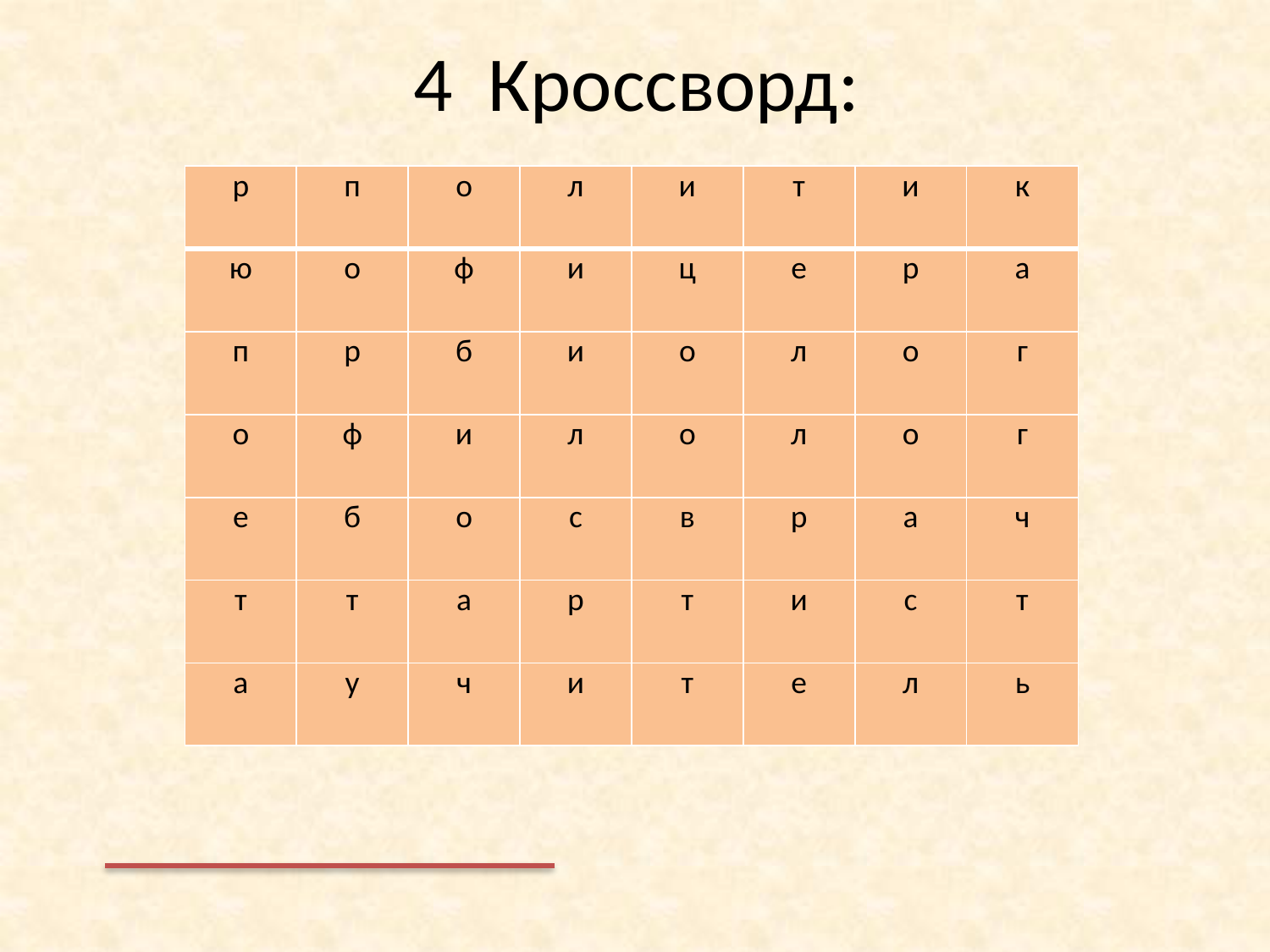

# 4  Кроссворд:
| р | п | о | л | и | т | и | к |
| --- | --- | --- | --- | --- | --- | --- | --- |
| ю | о | ф | и | ц | е | р | а |
| п | р | б | и | о | л | о | г |
| о | ф | и | л | о | л | о | г |
| е | б | о | с | в | р | а | ч |
| т | т | а | р | т | и | с | т |
| а | у | ч | и | т | е | л | ь |